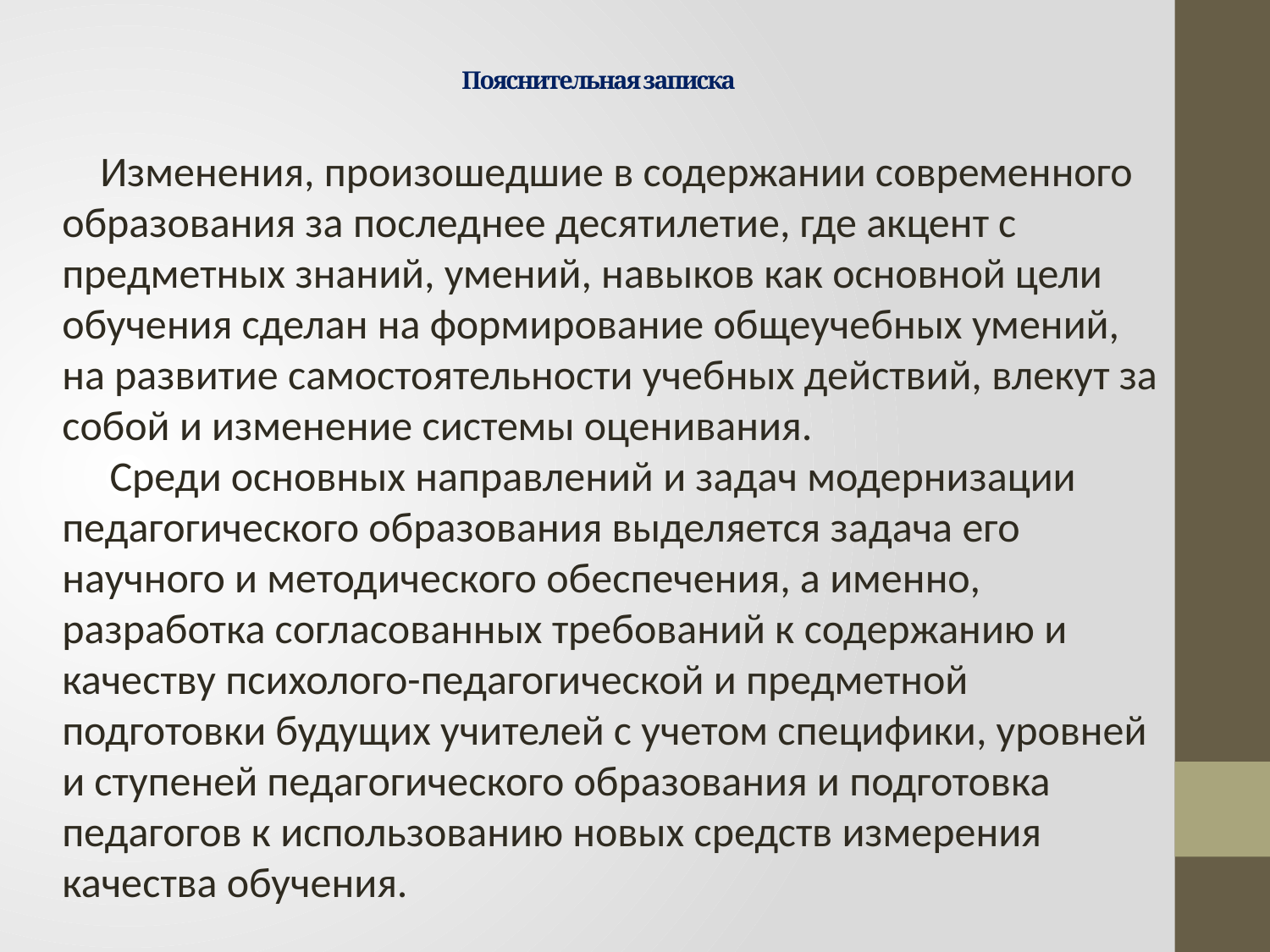

# Пояснительная записка

    Изменения, произошедшие в содержании современного образования за последнее десятилетие, где акцент с предметных знаний, умений, навыков как основной цели обучения сделан на формирование общеучебных умений, на развитие самостоятельности учебных действий, влекут за собой и изменение системы оценивания.
     Среди основных направлений и задач модернизации педагогического образования выделяется задача его научного и методического обеспечения, а именно, разработка согласованных требований к содержанию и качеству психолого-педагогической и предметной подготовки будущих учителей с учетом специфики, уровней и ступеней педагогического образования и подготовка педагогов к использованию новых средств измерения качества обучения.